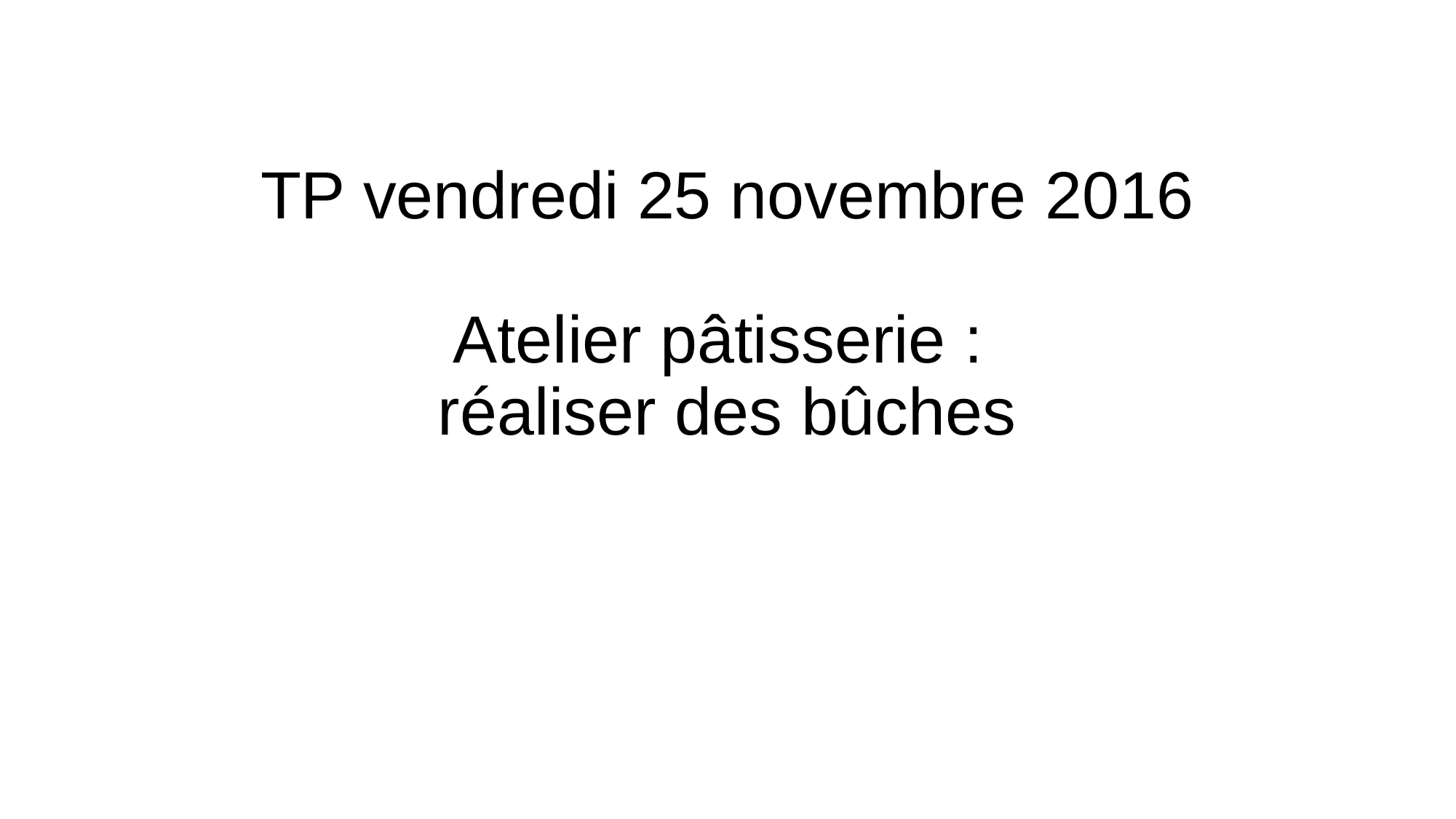

# TP vendredi 25 novembre 2016 Atelier pâtisserie : réaliser des bûches